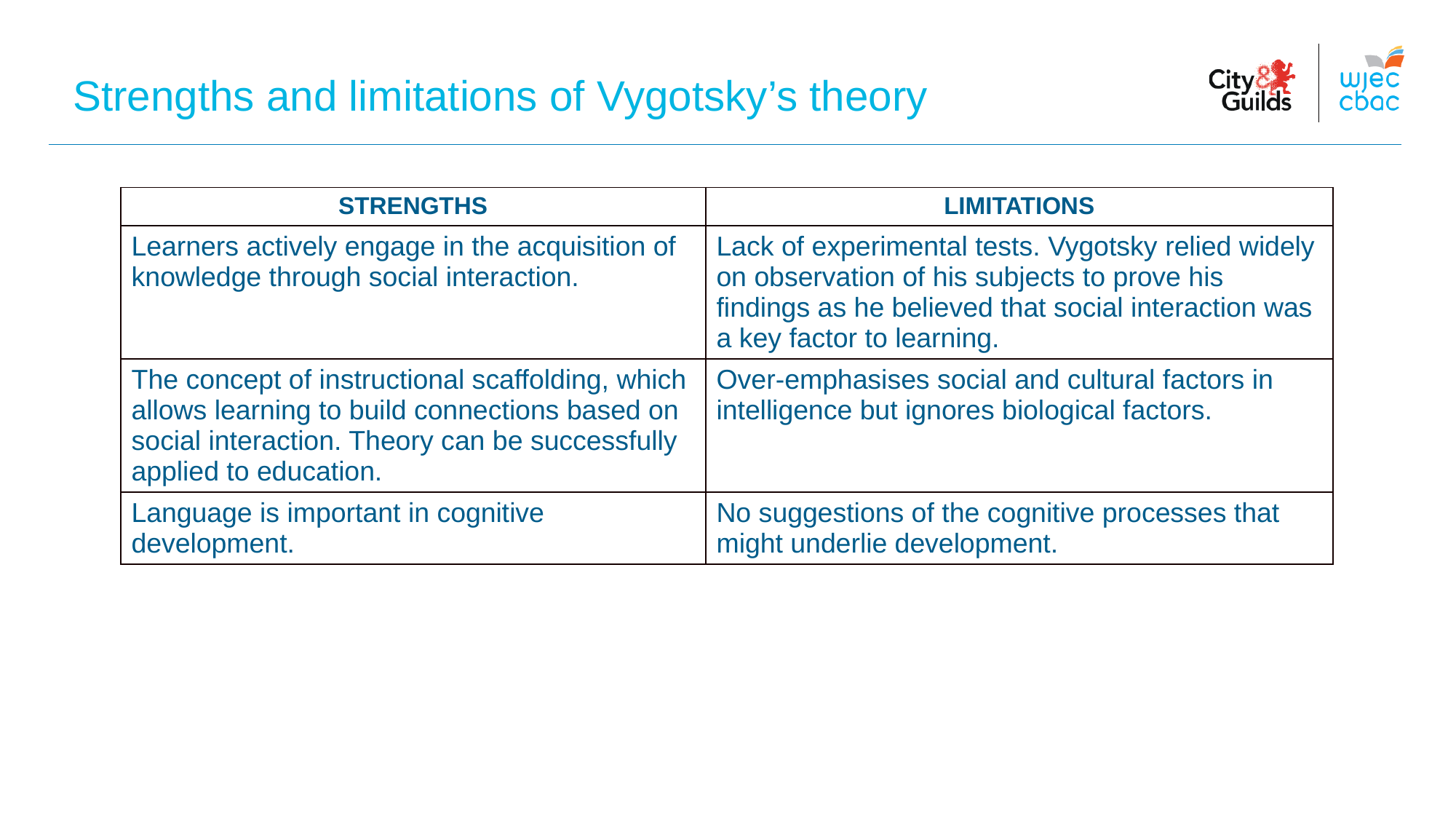

Strengths and limitations of Vygotsky’s theory
| STRENGTHS | LIMITATIONS |
| --- | --- |
| Learners actively engage in the acquisition of knowledge through social interaction. | Lack of experimental tests. Vygotsky relied widely on observation of his subjects to prove his findings as he believed that social interaction was a key factor to learning. |
| The concept of instructional scaffolding, which allows learning to build connections based on social interaction. Theory can be successfully applied to education. | Over-emphasises social and cultural factors in intelligence but ignores biological factors. |
| Language is important in cognitive development. | No suggestions of the cognitive processes that might underlie development. |